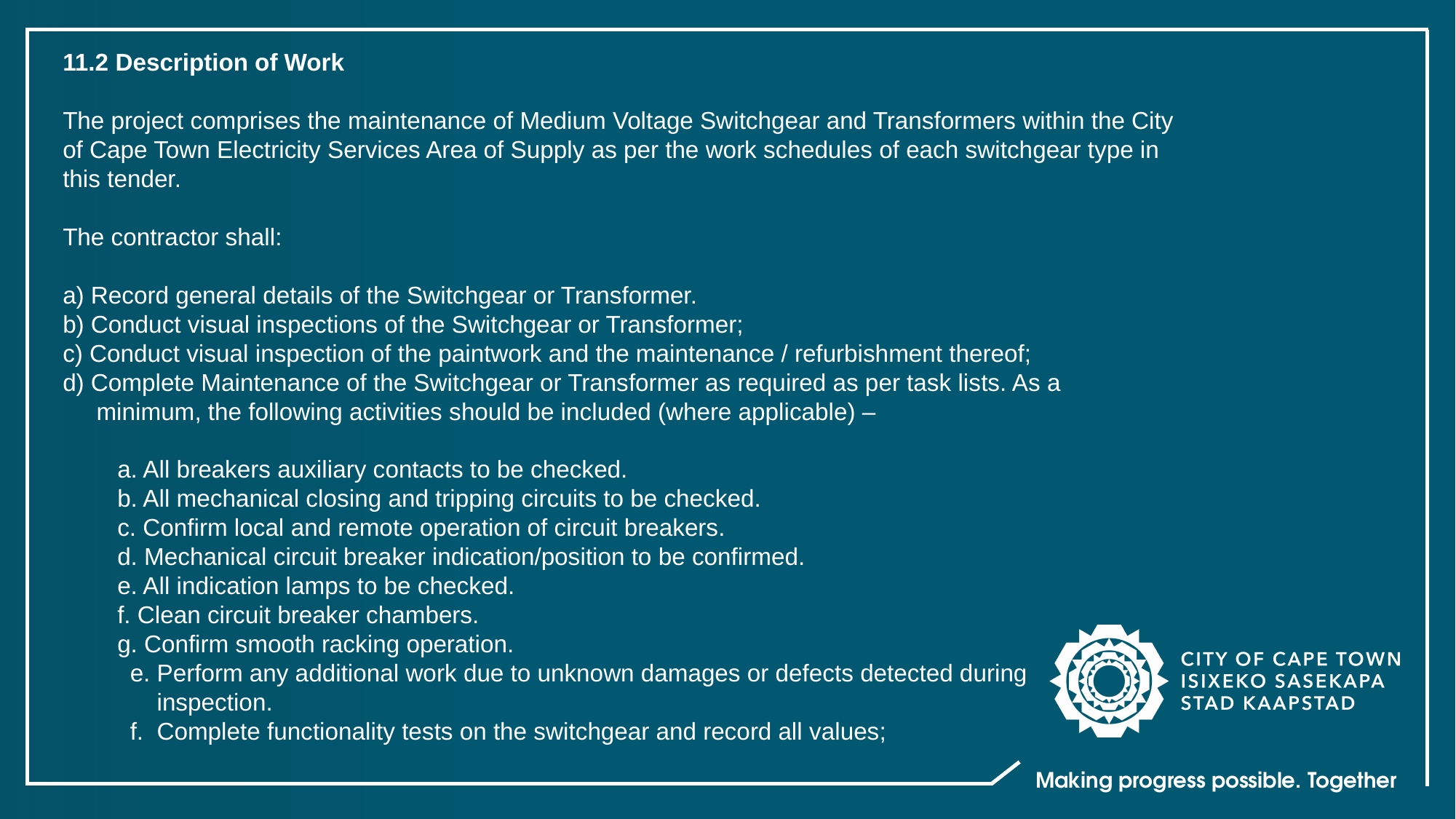

11.2 Description of Work

The project comprises the maintenance of Medium Voltage Switchgear and Transformers within the City
of Cape Town Electricity Services Area of Supply as per the work schedules of each switchgear type in
this tender.

The contractor shall:

a) Record general details of the Switchgear or Transformer.
b) Conduct visual inspections of the Switchgear or Transformer;
c) Conduct visual inspection of the paintwork and the maintenance / refurbishment thereof;
d) Complete Maintenance of the Switchgear or Transformer as required as per task lists. As a
     minimum, the following activities should be included (where applicable) –

a. All breakers auxiliary contacts to be checked.
b. All mechanical closing and tripping circuits to be checked.
c. Confirm local and remote operation of circuit breakers.
d. Mechanical circuit breaker indication/position to be confirmed.
e. All indication lamps to be checked.
f. Clean circuit breaker chambers.
g. Confirm smooth racking operation.
          e. Perform any additional work due to unknown damages or defects detected during
              inspection.
          f.  Complete functionality tests on the switchgear and record all values;